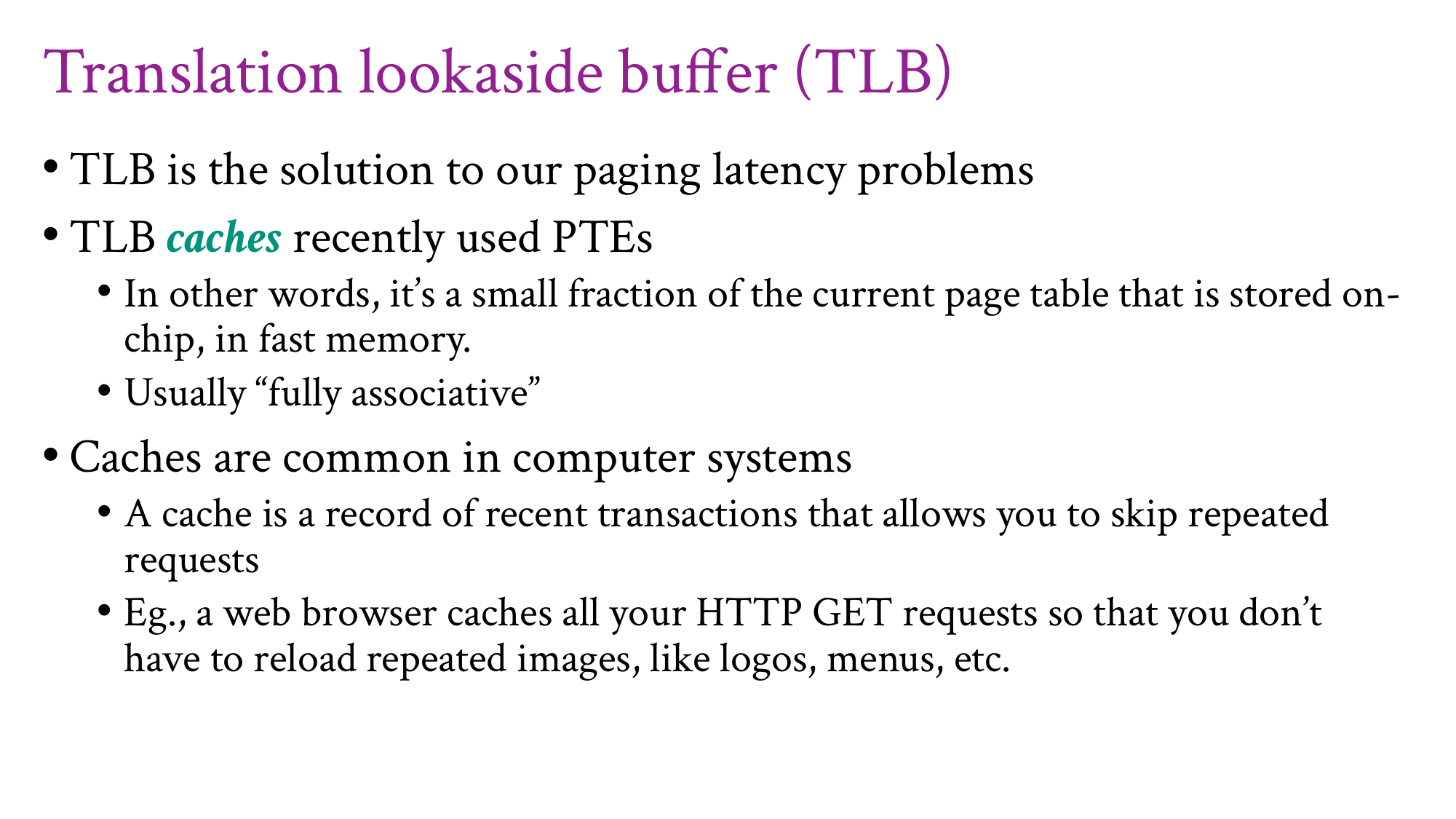

# Translation lookaside buffer (TLB)
TLB is the solution to our paging latency problems
TLB caches recently used PTEs
In other words, it’s a small fraction of the current page table that is stored on-chip, in fast memory.
Usually “fully associative”
Caches are common in computer systems
A cache is a record of recent transactions that allows you to skip repeated requests
Eg., a web browser caches all your HTTP GET requests so that you don’t have to reload repeated images, like logos, menus, etc.